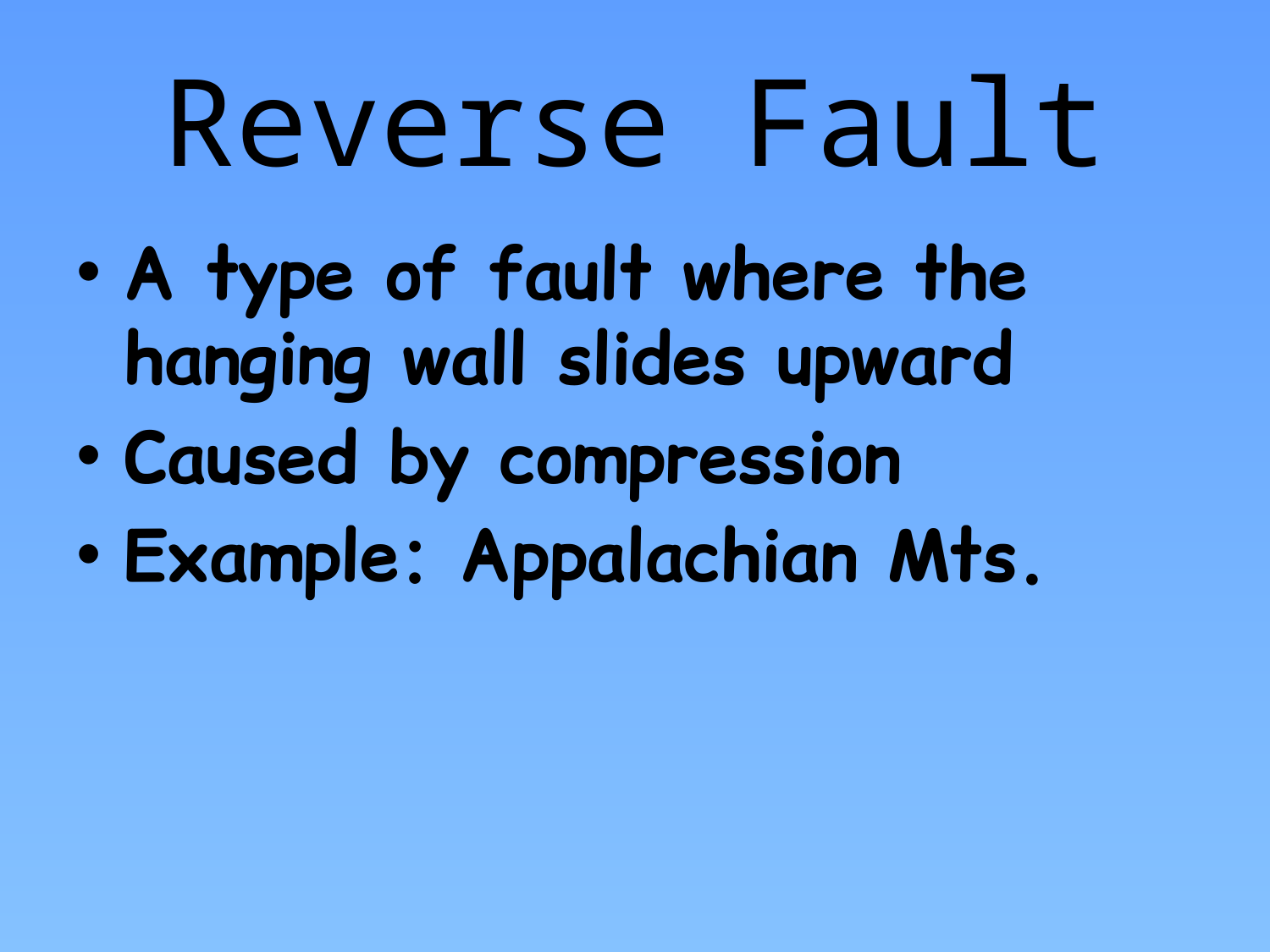

# Reverse Fault
A type of fault where the hanging wall slides upward
Caused by compression
Example: Appalachian Mts.